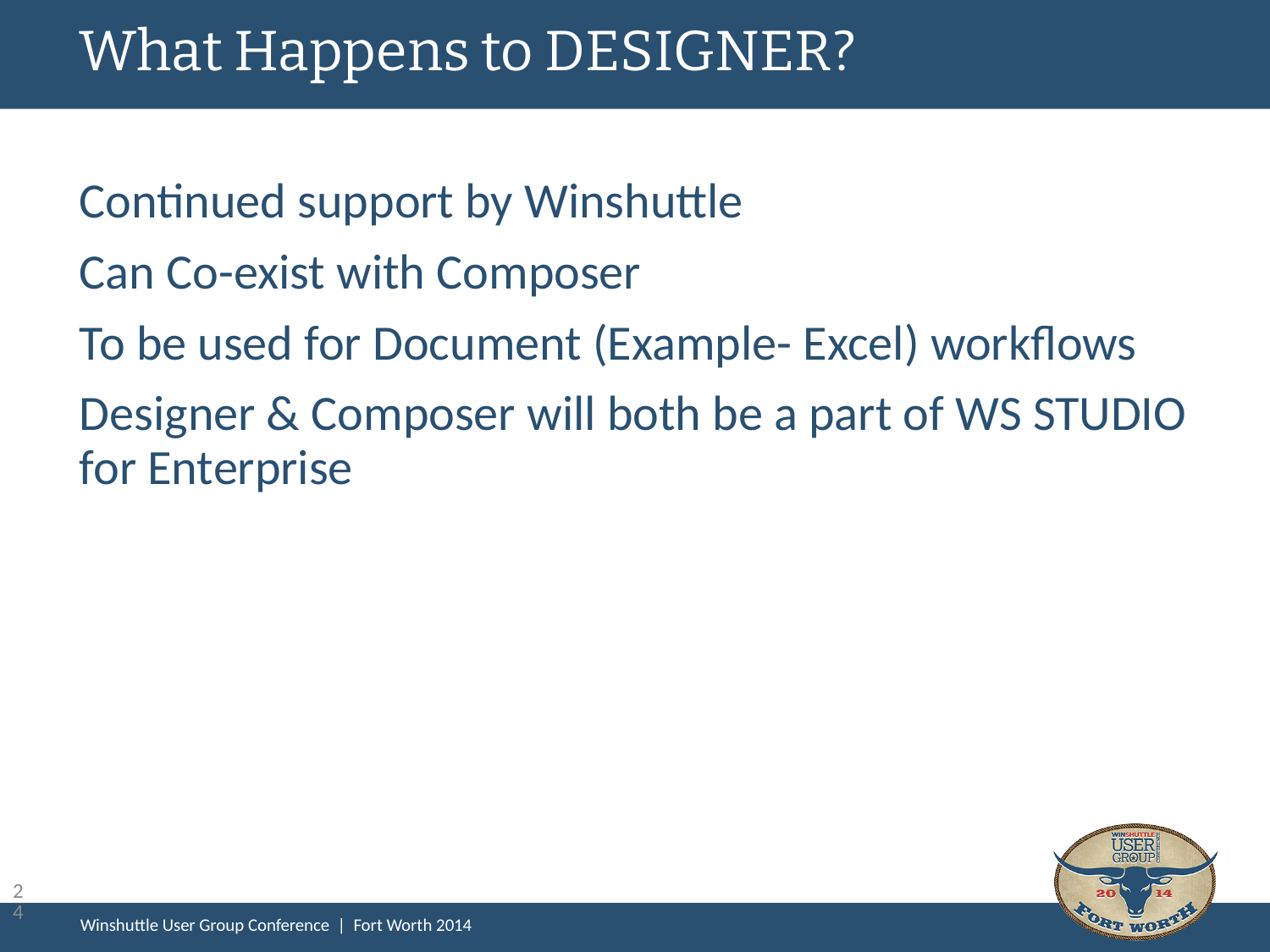

# What Happens to DESIGNER?
Continued support by Winshuttle
Can Co-exist with Composer
To be used for Document (Example- Excel) workflows
Designer & Composer will both be a part of WS STUDIO for Enterprise

24